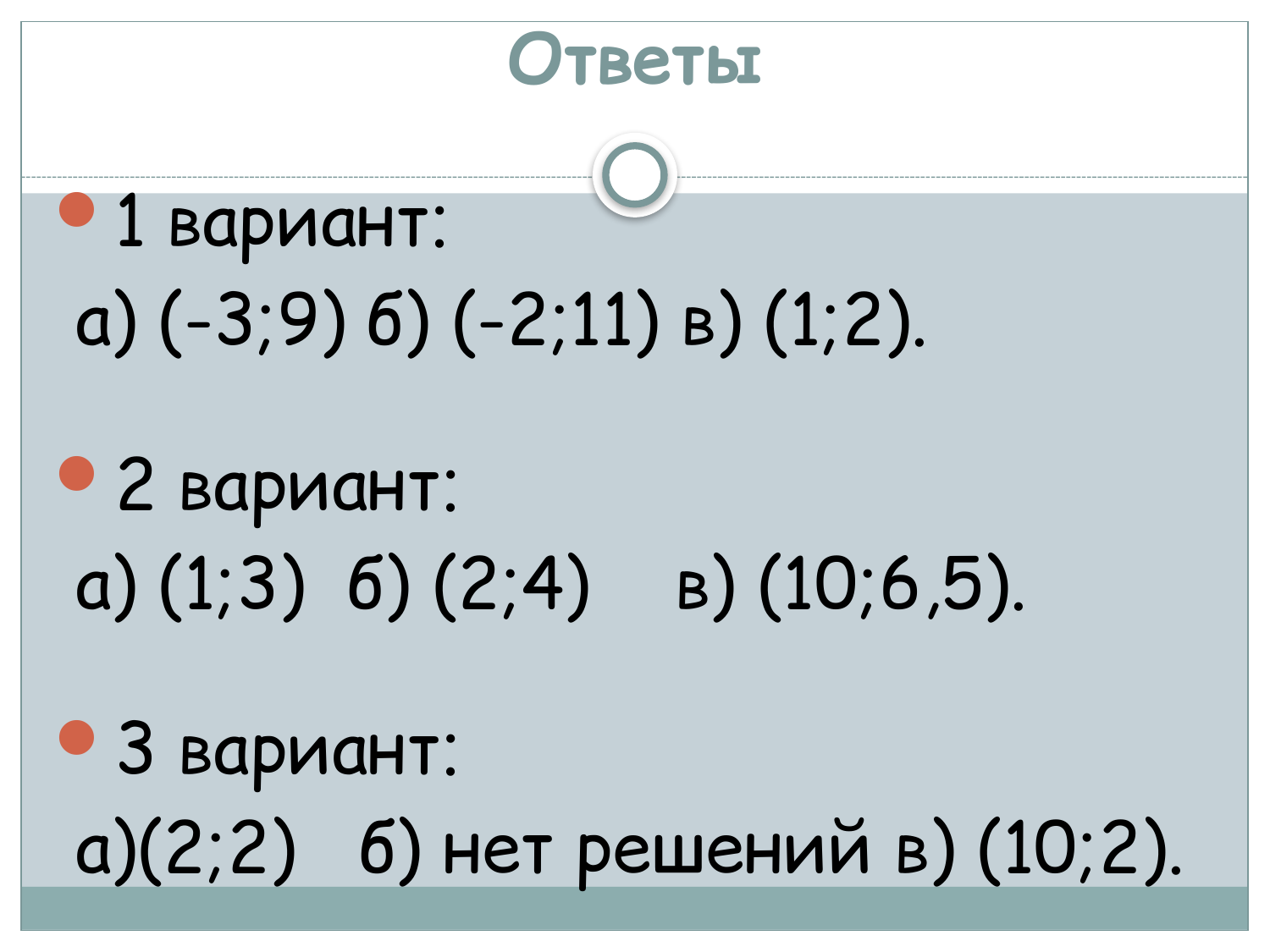

# Ответы
1 вариант:
 а) (-3;9) б) (-2;11) в) (1;2).

2 вариант:
 а) (1;3)  б) (2;4)    в) (10;6,5).

3 вариант:
 а)(2;2)   б) нет решений в) (10;2).